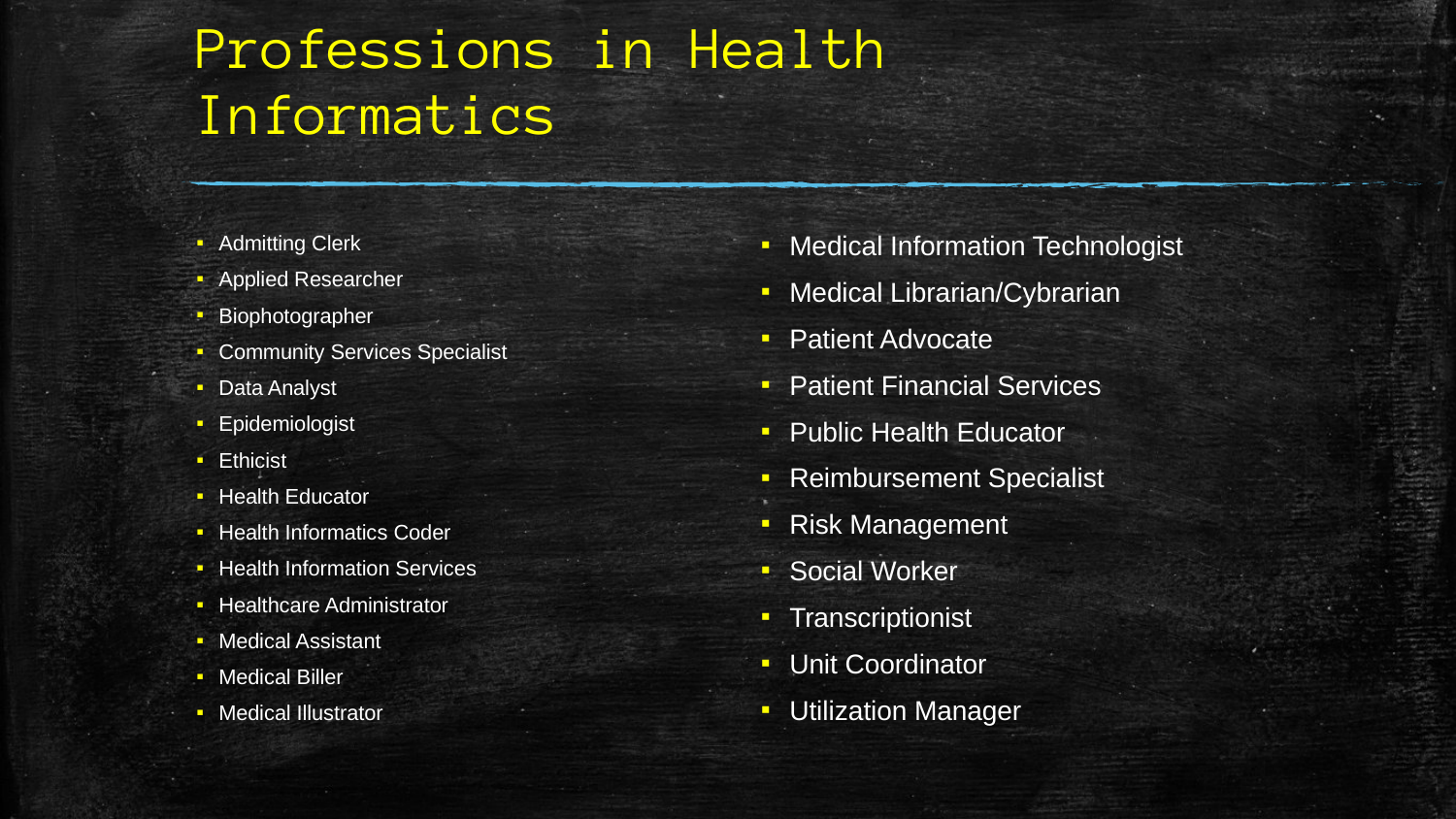

# Professions in Health Informatics
Admitting Clerk
Applied Researcher
Biophotographer
Community Services Specialist
Data Analyst
Epidemiologist
Ethicist
Health Educator
Health Informatics Coder
Health Information Services
Healthcare Administrator
Medical Assistant
Medical Biller
Medical Illustrator
Medical Information Technologist
Medical Librarian/Cybrarian
Patient Advocate
Patient Financial Services
Public Health Educator
Reimbursement Specialist
Risk Management
Social Worker
Transcriptionist
Unit Coordinator
Utilization Manager